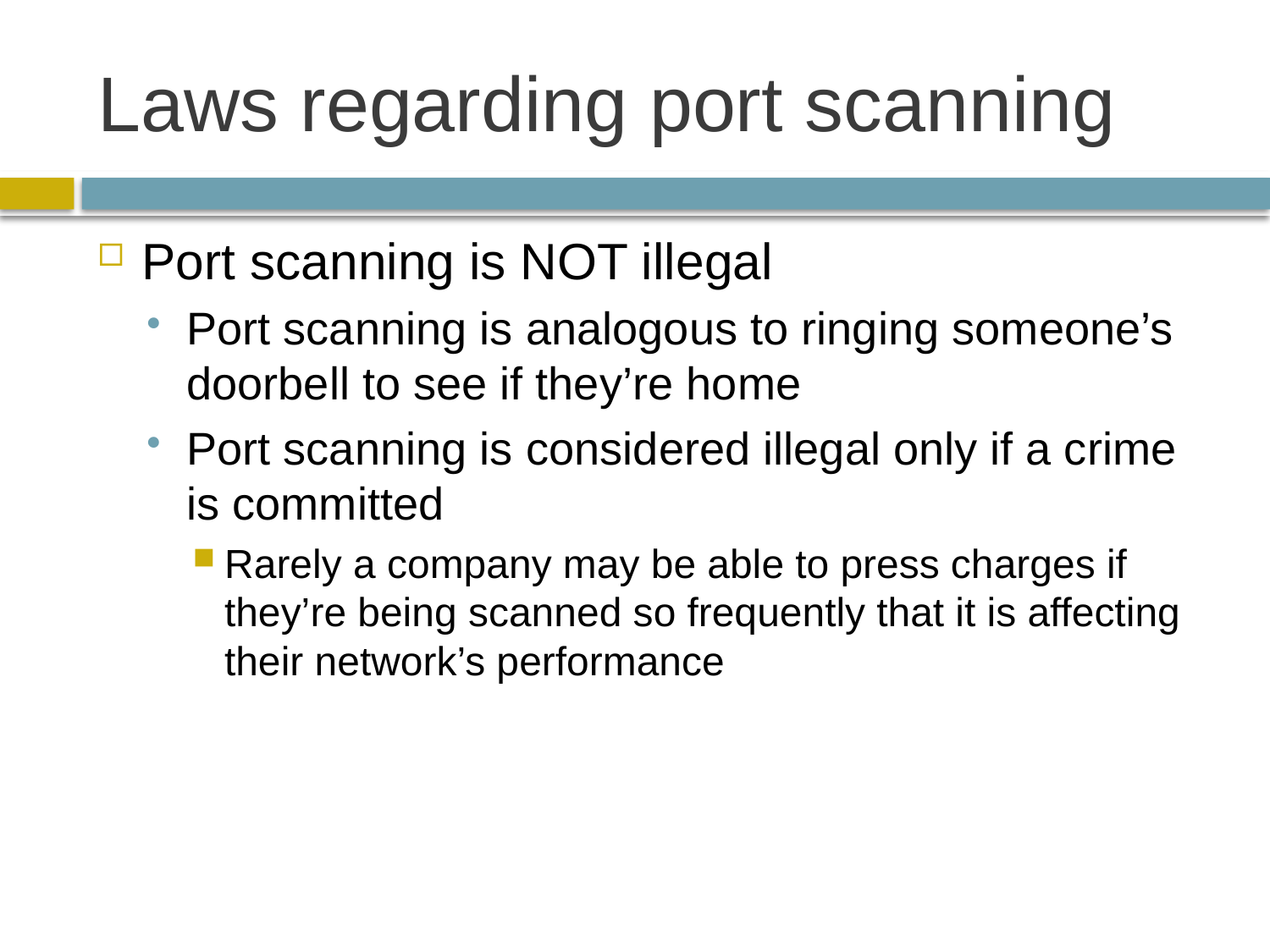

# Laws regarding port scanning
Port scanning is NOT illegal
Port scanning is analogous to ringing someone’s doorbell to see if they’re home
Port scanning is considered illegal only if a crime is committed
Rarely a company may be able to press charges if they’re being scanned so frequently that it is affecting their network’s performance